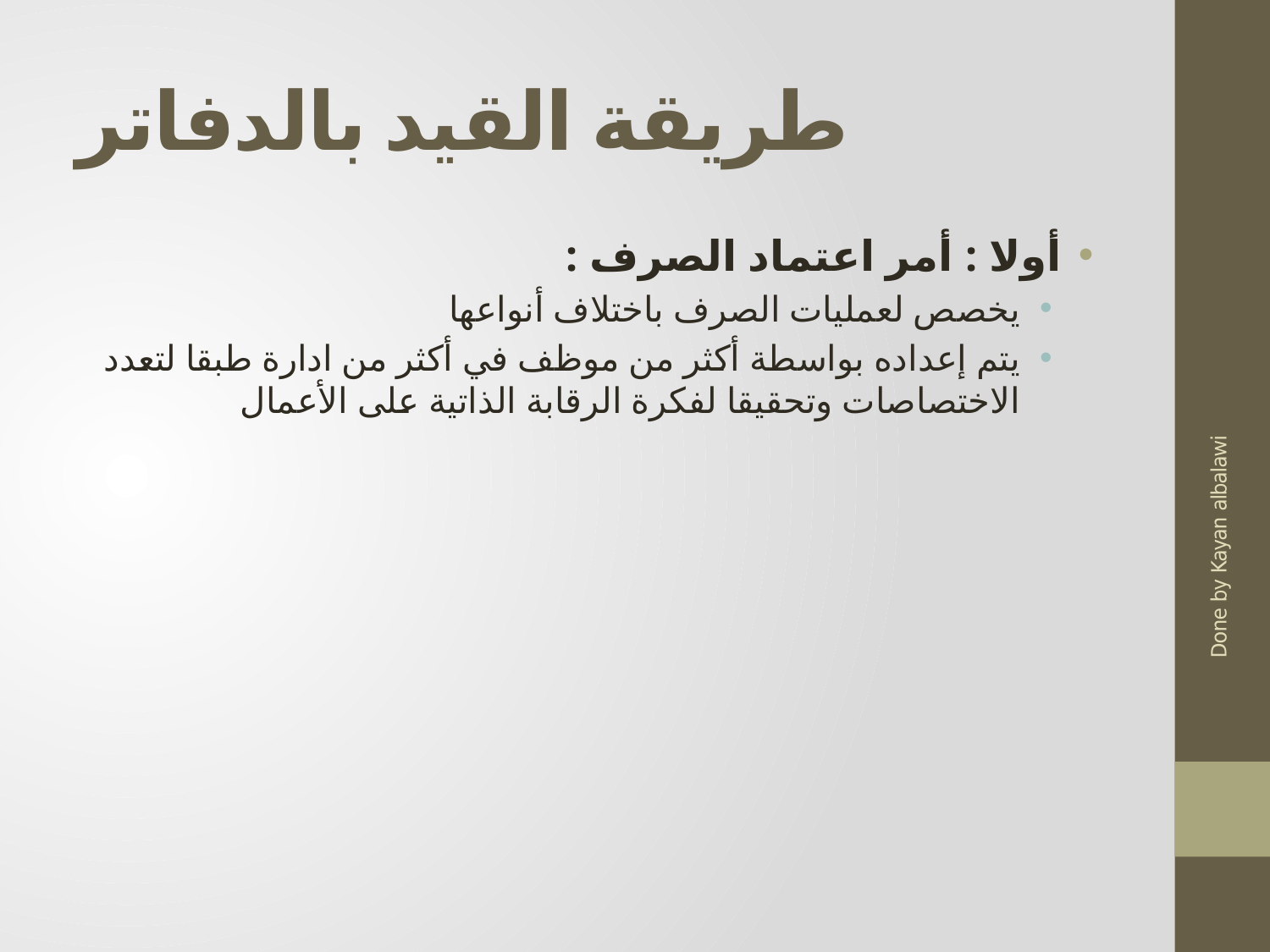

# طريقة القيد بالدفاتر
أولا : أمر اعتماد الصرف :
يخصص لعمليات الصرف باختلاف أنواعها
يتم إعداده بواسطة أكثر من موظف في أكثر من ادارة طبقا لتعدد الاختصاصات وتحقيقا لفكرة الرقابة الذاتية على الأعمال
Done by Kayan albalawi